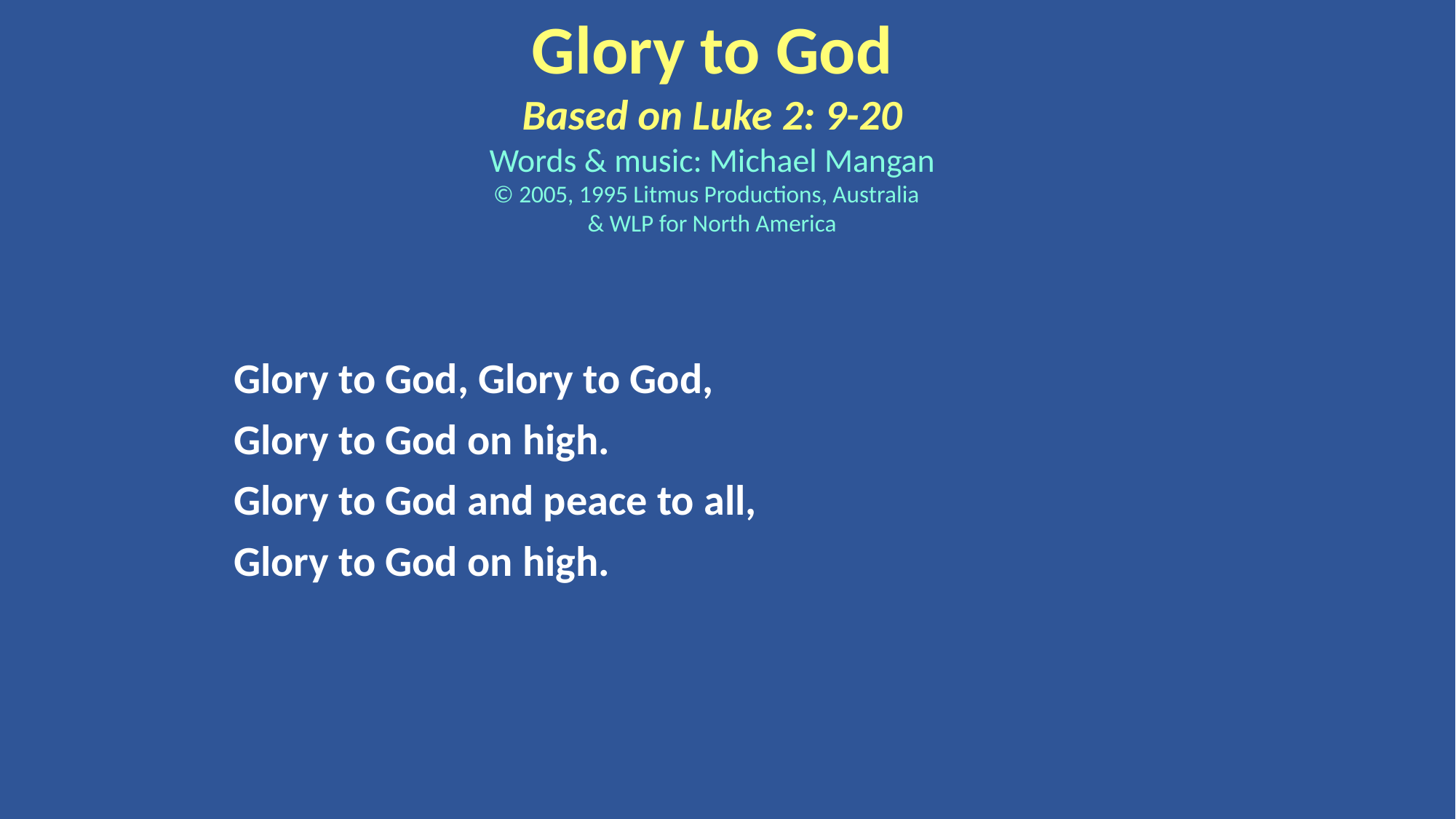

Glory to God
Based on Luke 2: 9-20
Words & music: Michael Mangan
© 2005, 1995 Litmus Productions, Australia
& WLP for North America
Glory to God, Glory to God,
Glory to God on high.
Glory to God and peace to all,
Glory to God on high.